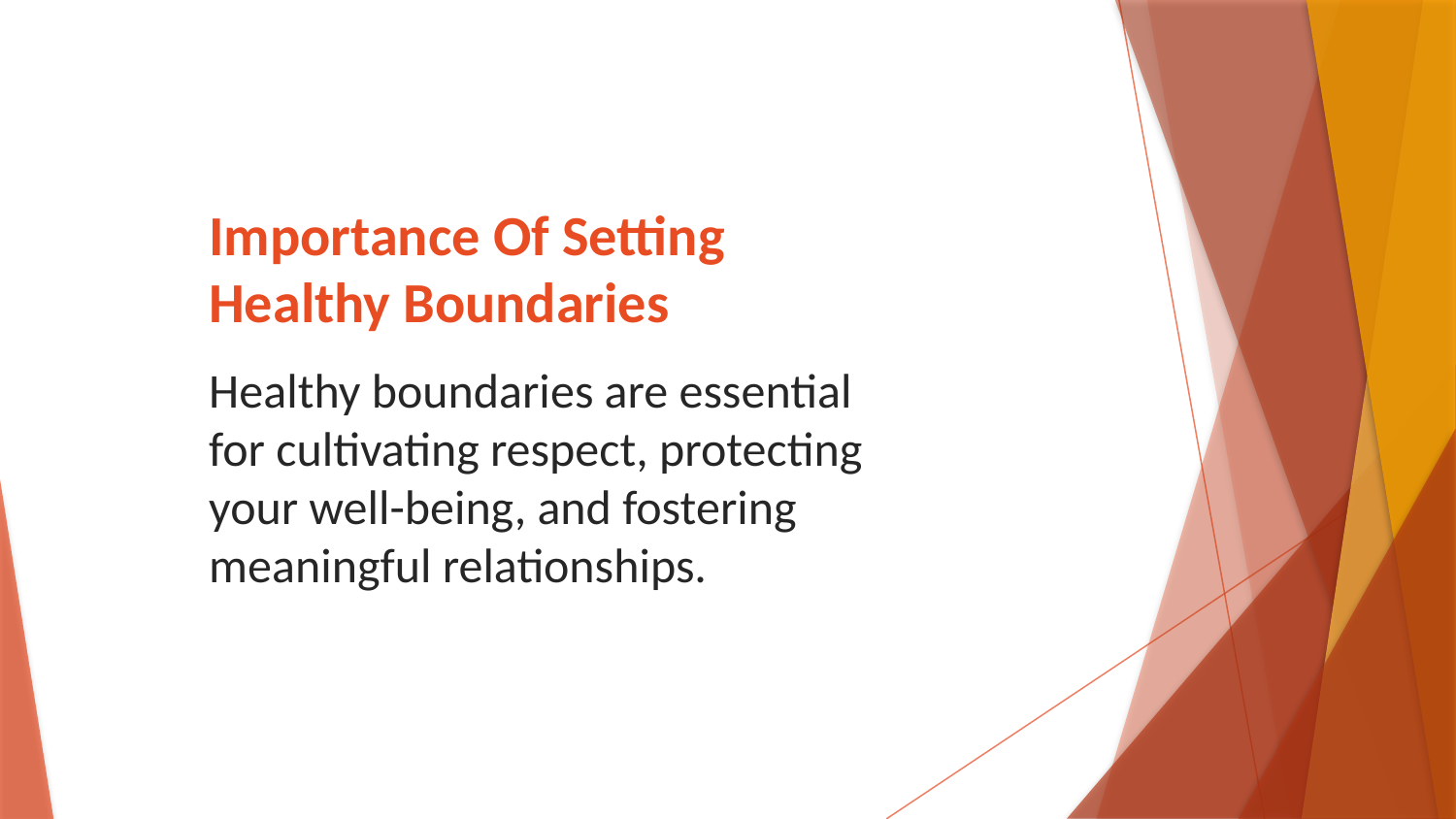

# Importance Of Setting Healthy Boundaries
Healthy boundaries are essential for cultivating respect, protecting your well-being, and fostering meaningful relationships.